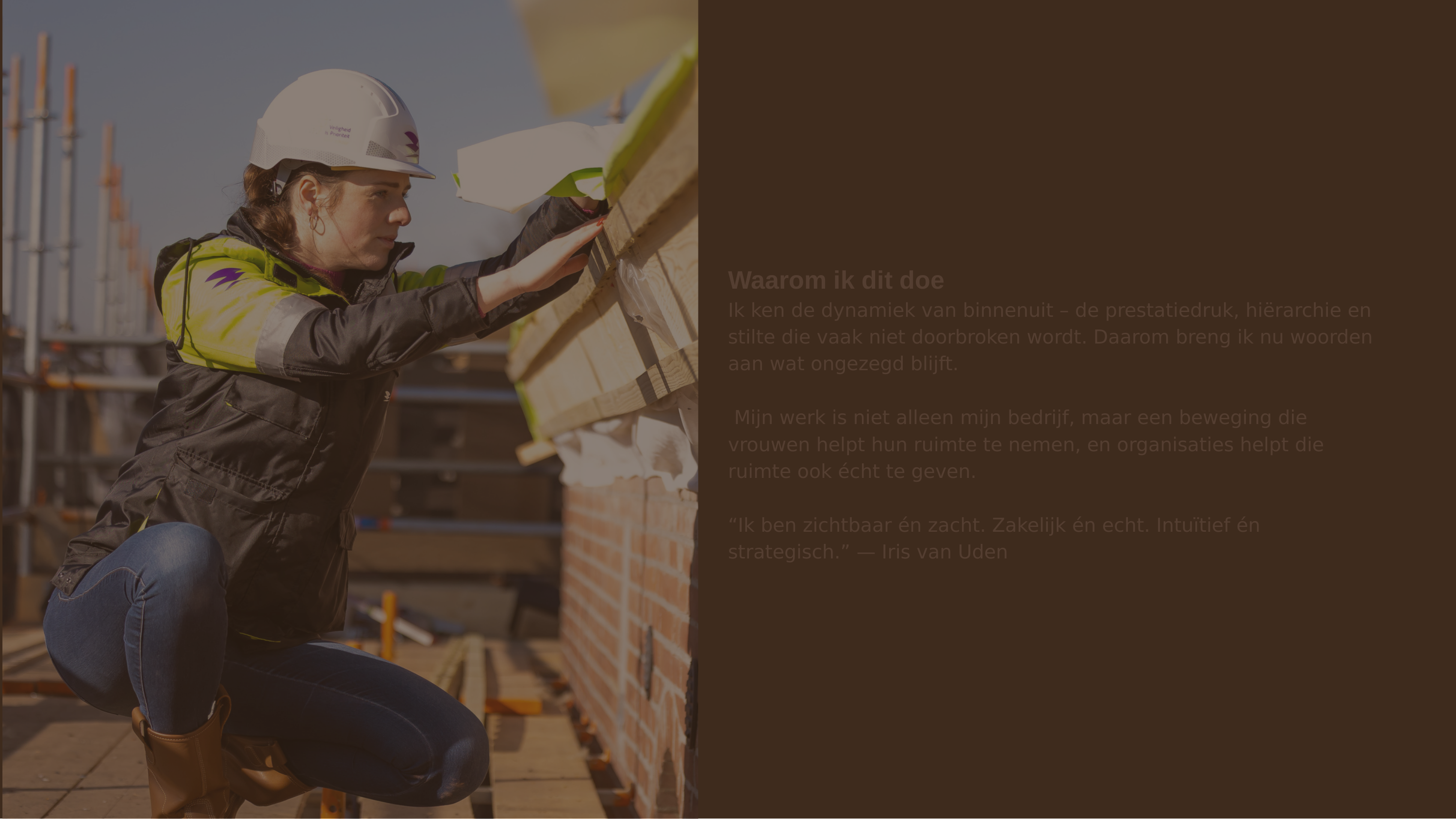

Waarom ik dit doe
Ik ken de dynamiek van binnenuit – de prestatiedruk, hiërarchie en stilte die vaak niet doorbroken wordt. Daarom breng ik nu woorden aan wat ongezegd blijft.

 Mijn werk is niet alleen mijn bedrijf, maar een beweging die vrouwen helpt hun ruimte te nemen, en organisaties helpt die ruimte ook écht te geven.

“Ik ben zichtbaar én zacht. Zakelijk én echt. Intuïtief én strategisch.” — Iris van Uden